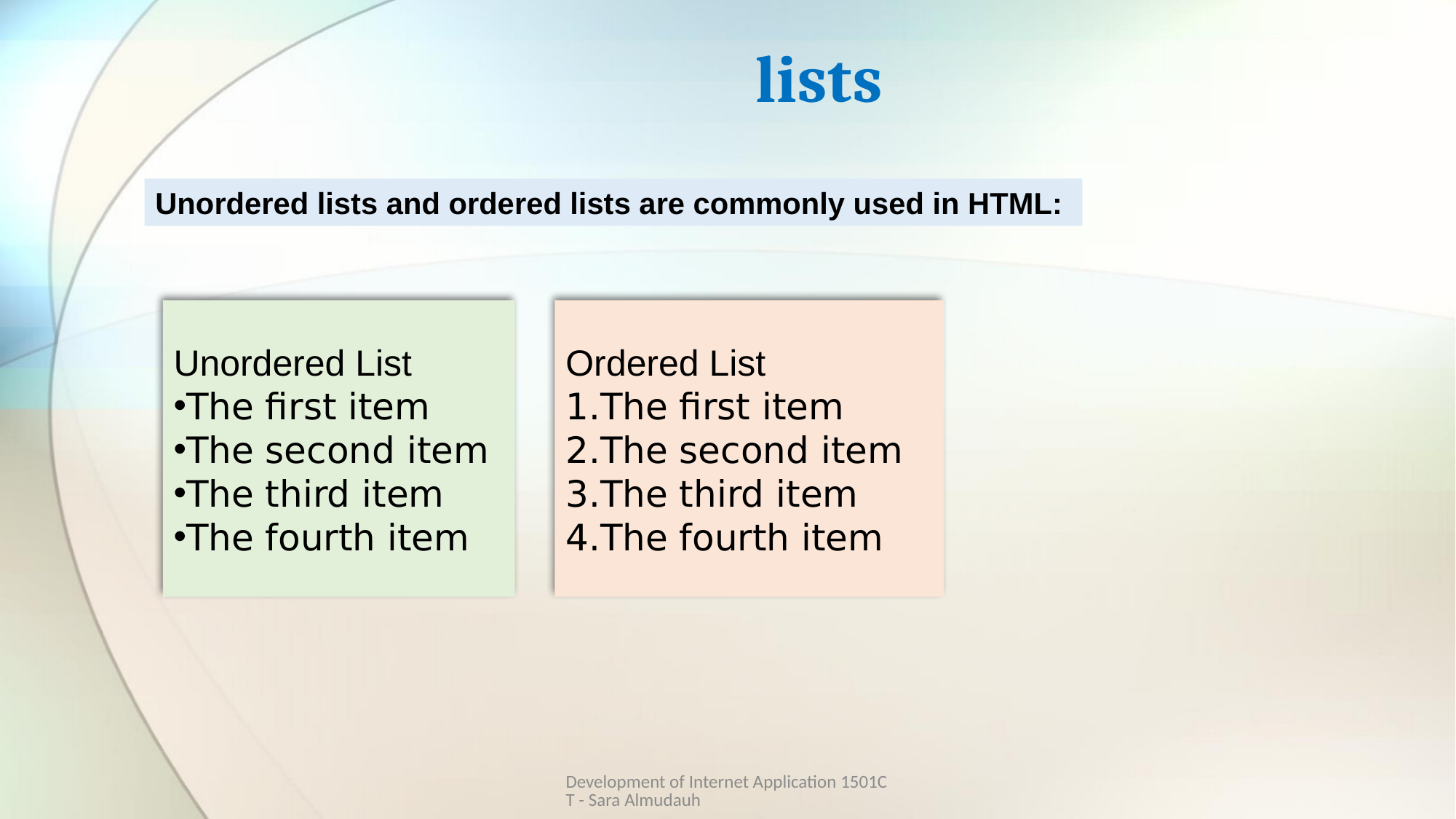

# lists
Unordered lists and ordered lists are commonly used in HTML:
Unordered List
The first item
The second item
The third item
The fourth item
Ordered List
The first item
The second item
The third item
The fourth item
Development of Internet Application 1501CT - Sara Almudauh